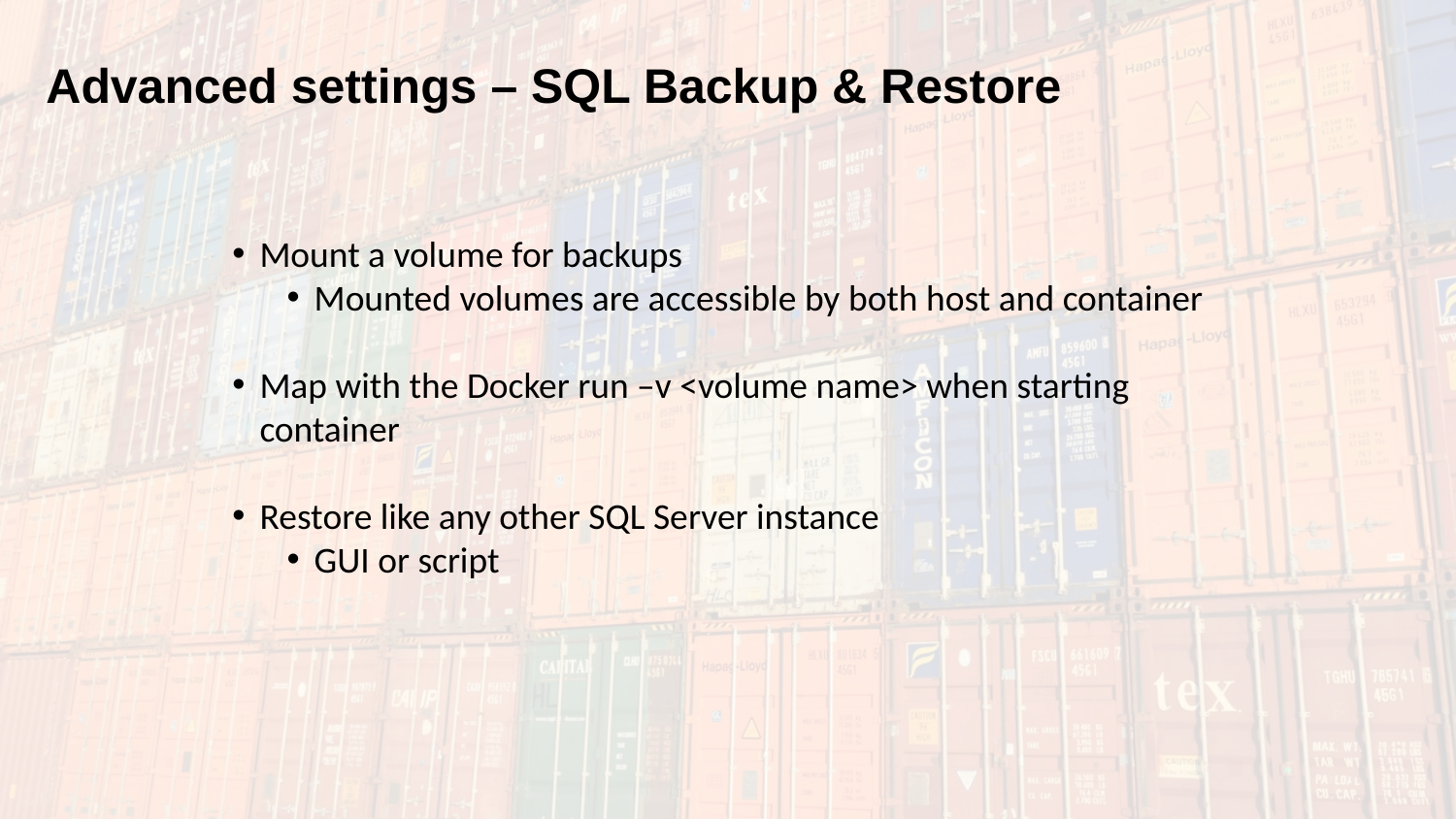

# Advanced settings – SQL Backup & Restore
Mount a volume for backups
Mounted volumes are accessible by both host and container

Map with the Docker run –v <volume name> when starting container

Restore like any other SQL Server instance
GUI or script